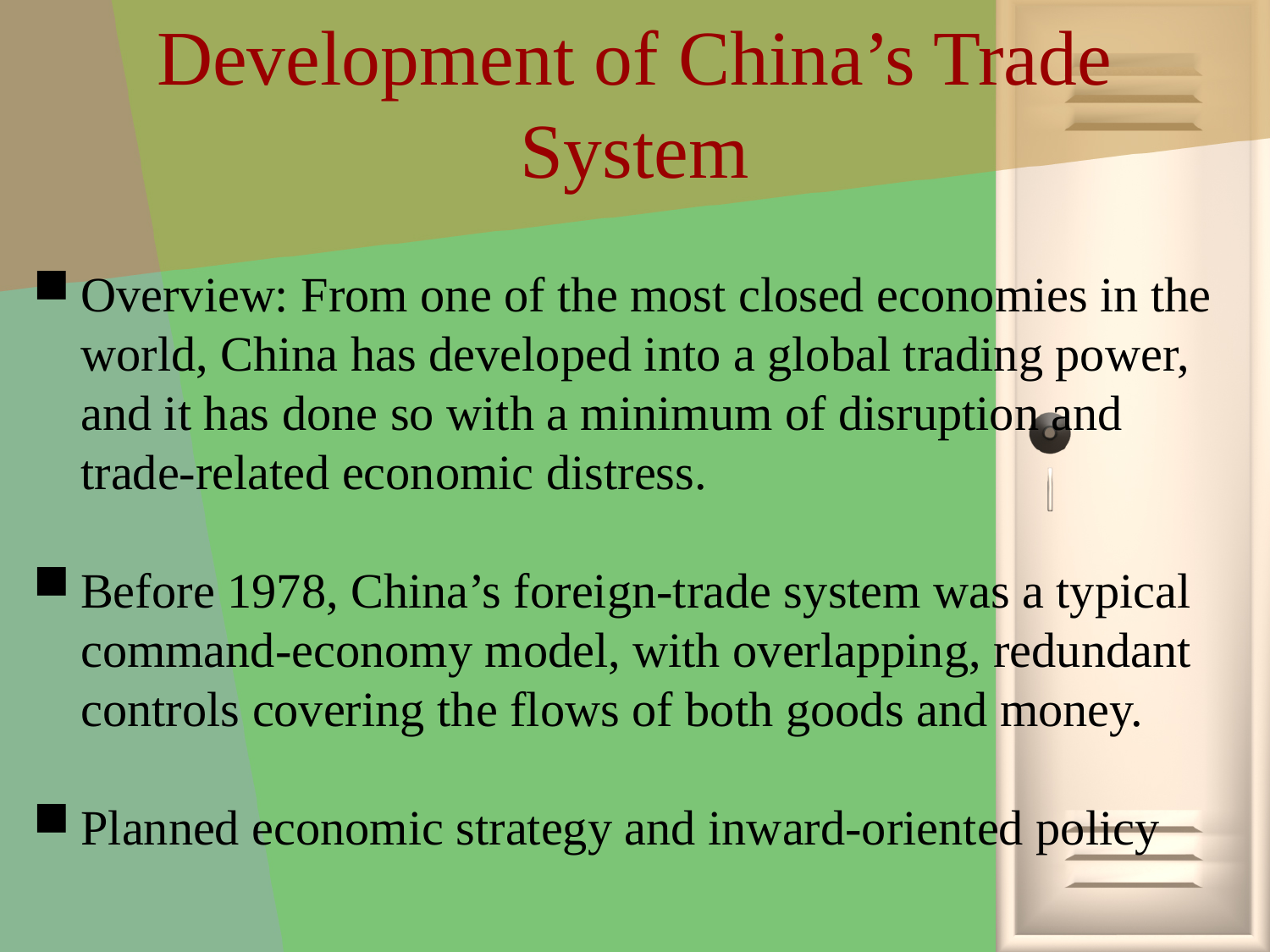

# Development of China’s Trade System
Overview: From one of the most closed economies in the world, China has developed into a global trading power, and it has done so with a minimum of disruption and trade-related economic distress.

Before 1978, China’s foreign-trade system was a typical command-economy model, with overlapping, redundant controls covering the flows of both goods and money.

Planned economic strategy and inward-oriented policy